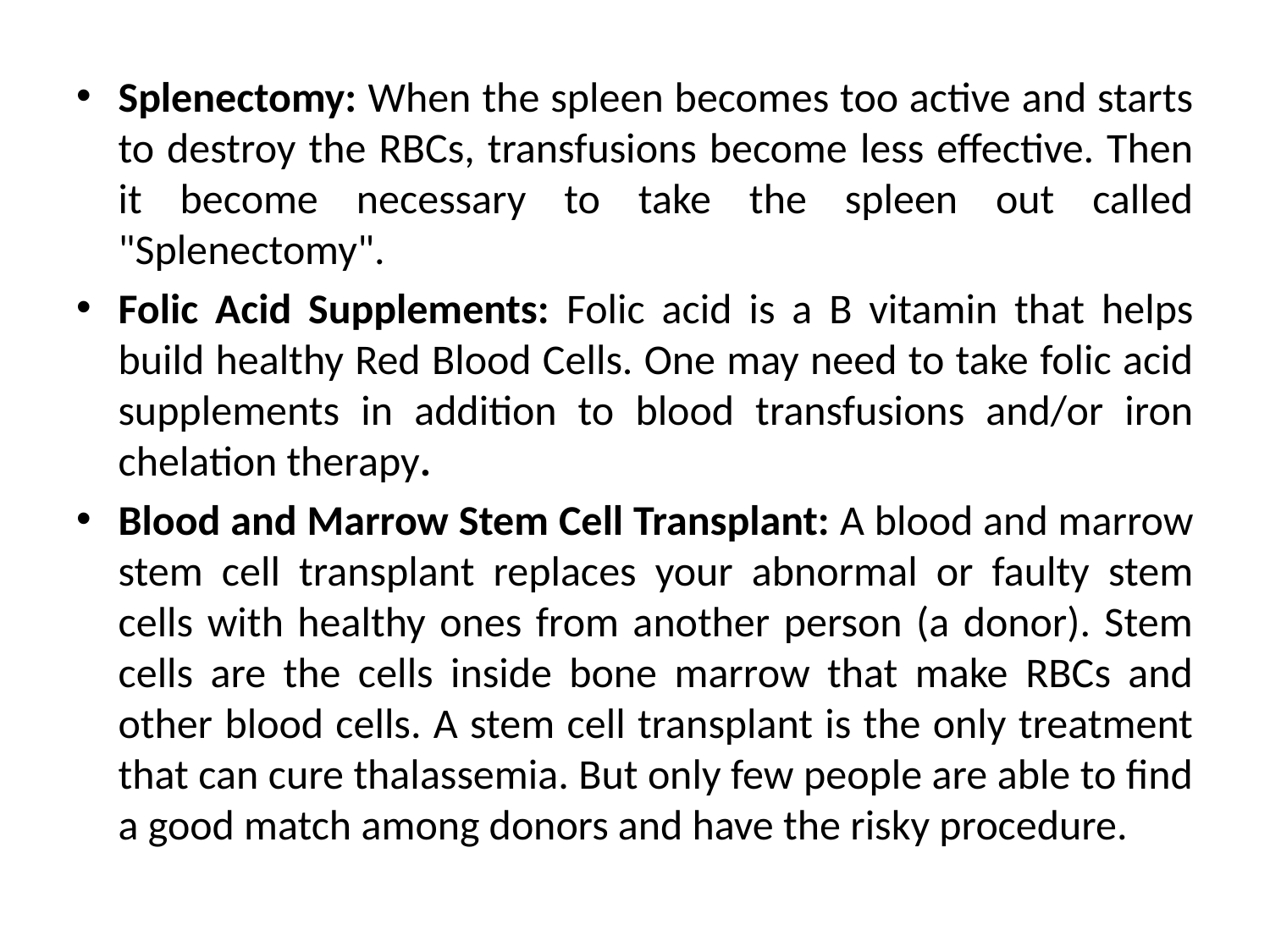

#
Splenectomy: When the spleen becomes too active and starts to destroy the RBCs, transfusions become less effective. Then it become necessary to take the spleen out called "Splenectomy".
Folic Acid Supplements: Folic acid is a B vitamin that helps build healthy Red Blood Cells. One may need to take folic acid supplements in addition to blood transfusions and/or iron chelation therapy.
Blood and Marrow Stem Cell Transplant: A blood and marrow stem cell transplant replaces your abnormal or faulty stem cells with healthy ones from another person (a donor). Stem cells are the cells inside bone marrow that make RBCs and other blood cells. A stem cell transplant is the only treatment that can cure thalassemia. But only few people are able to find a good match among donors and have the risky procedure.